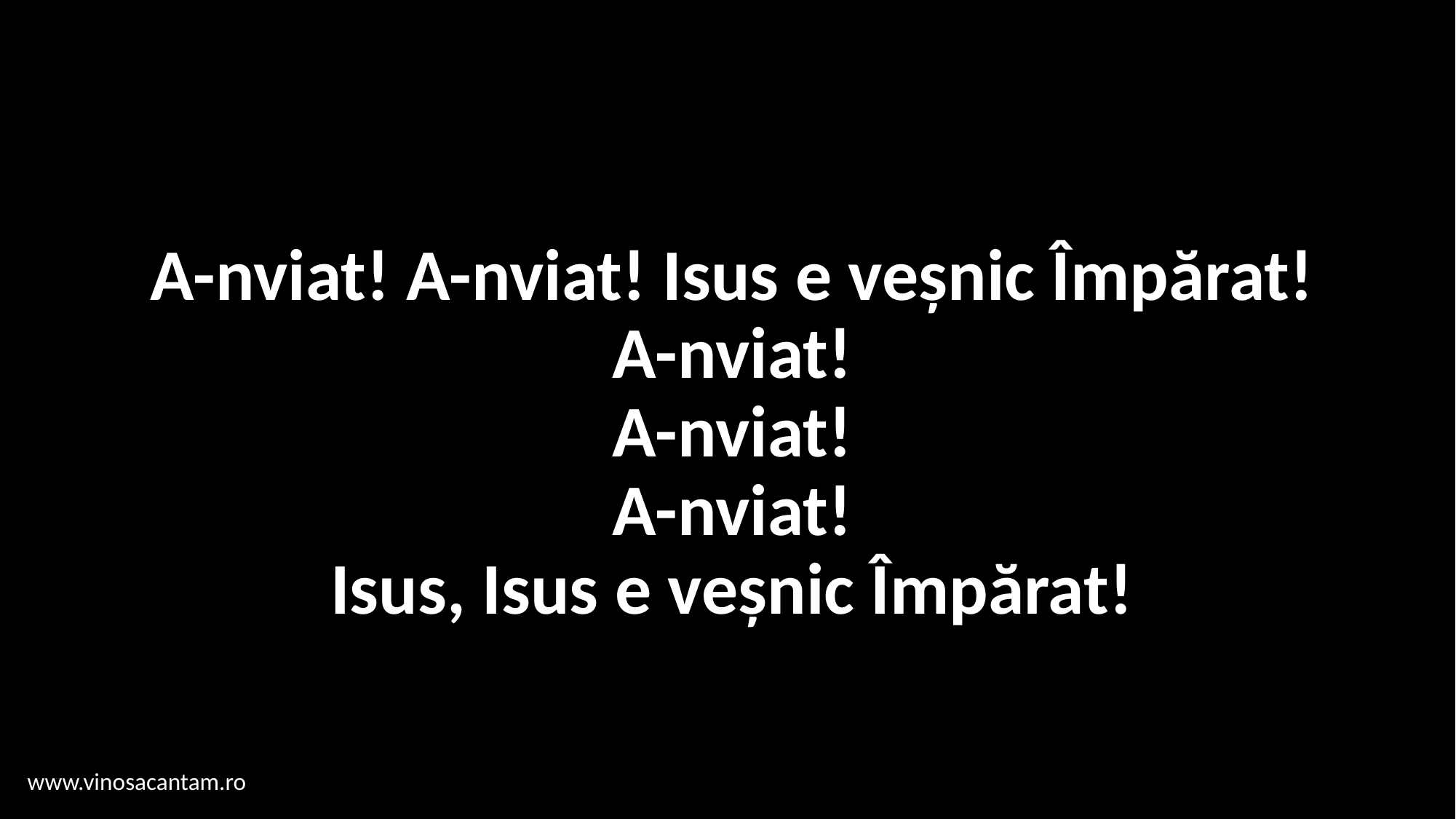

# A-nviat! A-nviat! Isus e veșnic Împărat! A-nviat! A-nviat! A-nviat! Isus, Isus e veșnic Împărat!
www.vinosacantam.ro